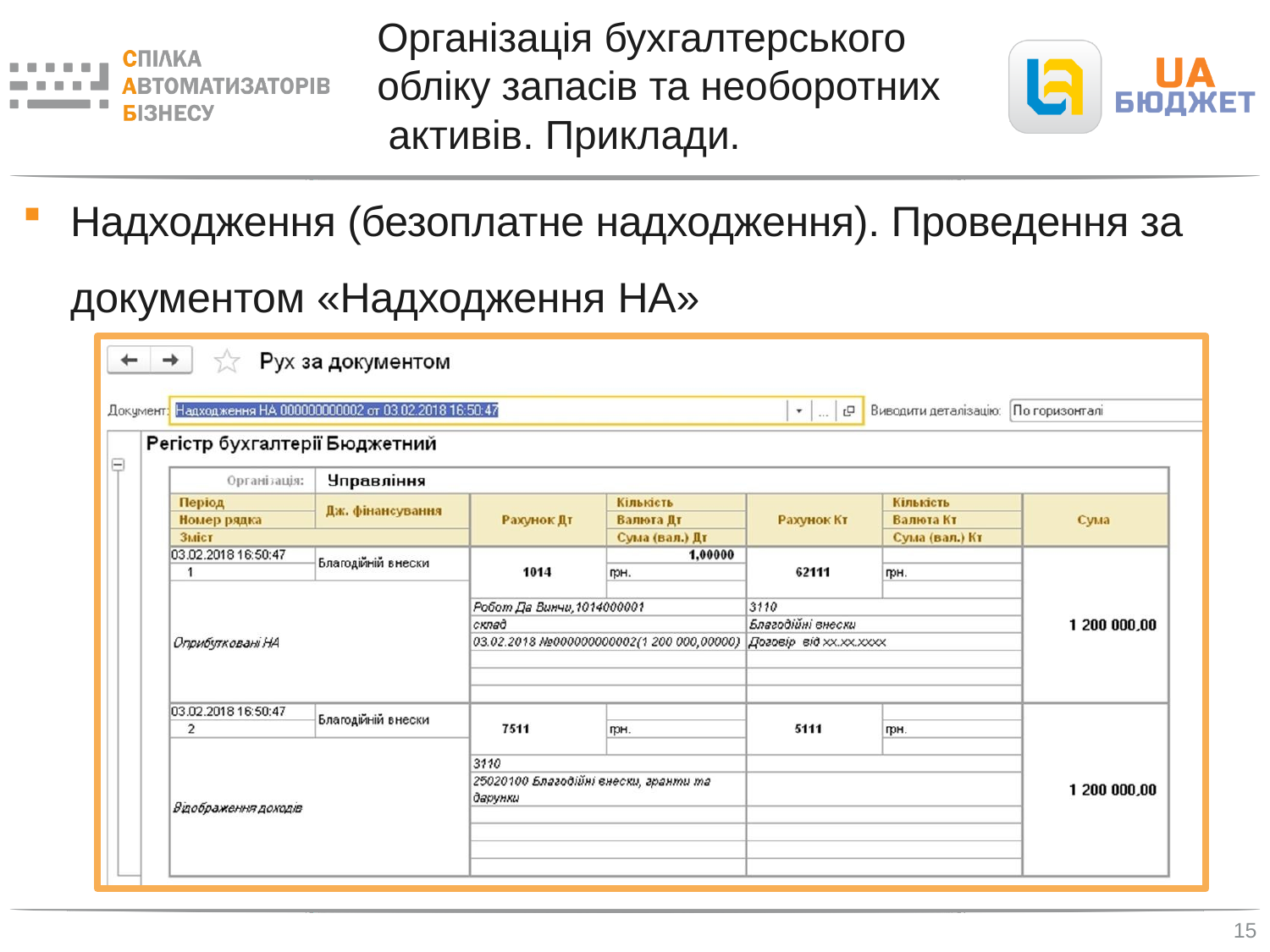

# Організація бухгалтерського  обліку запасів та необоротних  активів. Приклади.

Надходження (безоплатне надходження). Проведення за  документом «Надходження НА»

15